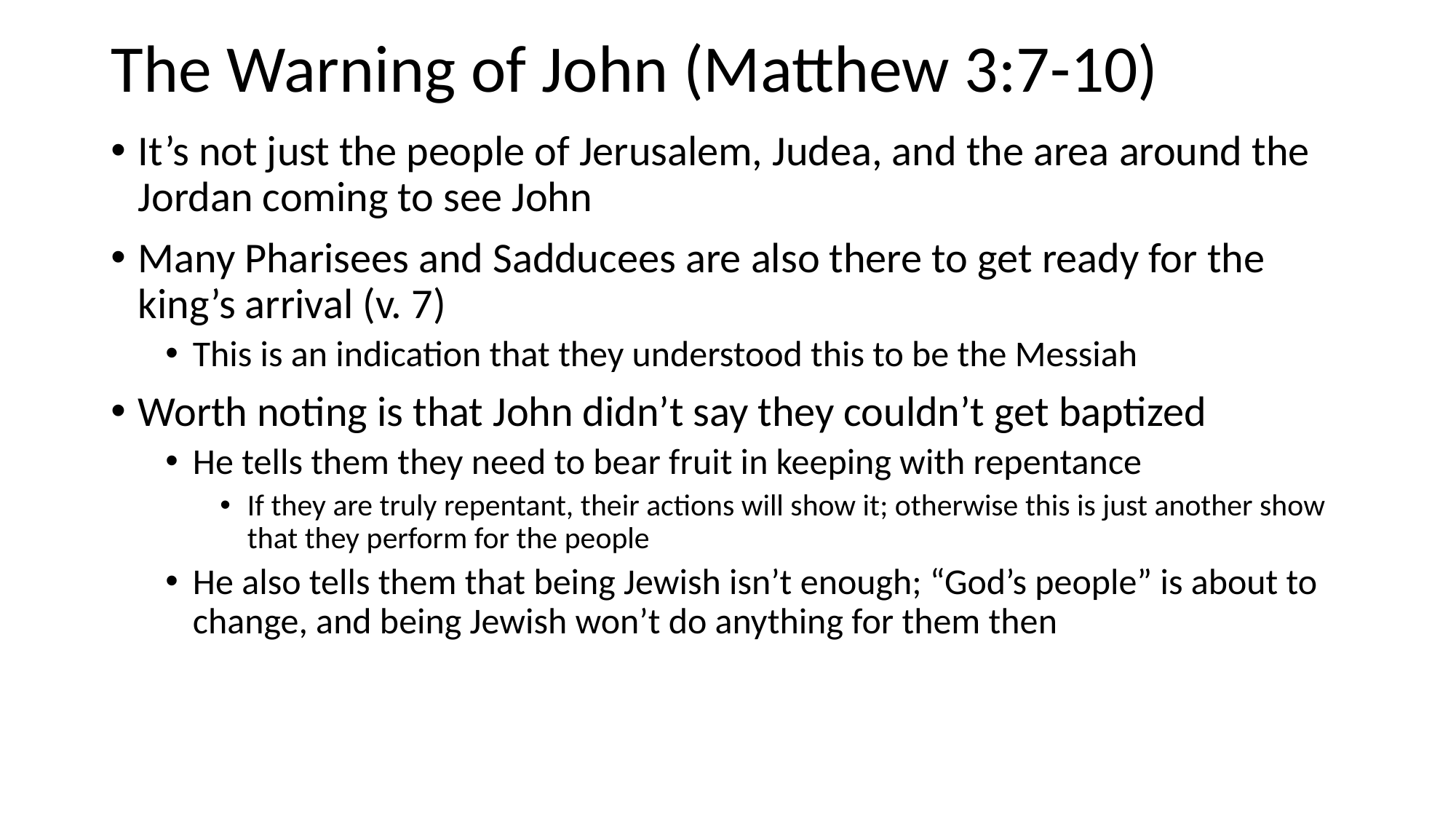

# The Warning of John (Matthew 3:7-10)
It’s not just the people of Jerusalem, Judea, and the area around the Jordan coming to see John
Many Pharisees and Sadducees are also there to get ready for the king’s arrival (v. 7)
This is an indication that they understood this to be the Messiah
Worth noting is that John didn’t say they couldn’t get baptized
He tells them they need to bear fruit in keeping with repentance
If they are truly repentant, their actions will show it; otherwise this is just another show that they perform for the people
He also tells them that being Jewish isn’t enough; “God’s people” is about to change, and being Jewish won’t do anything for them then